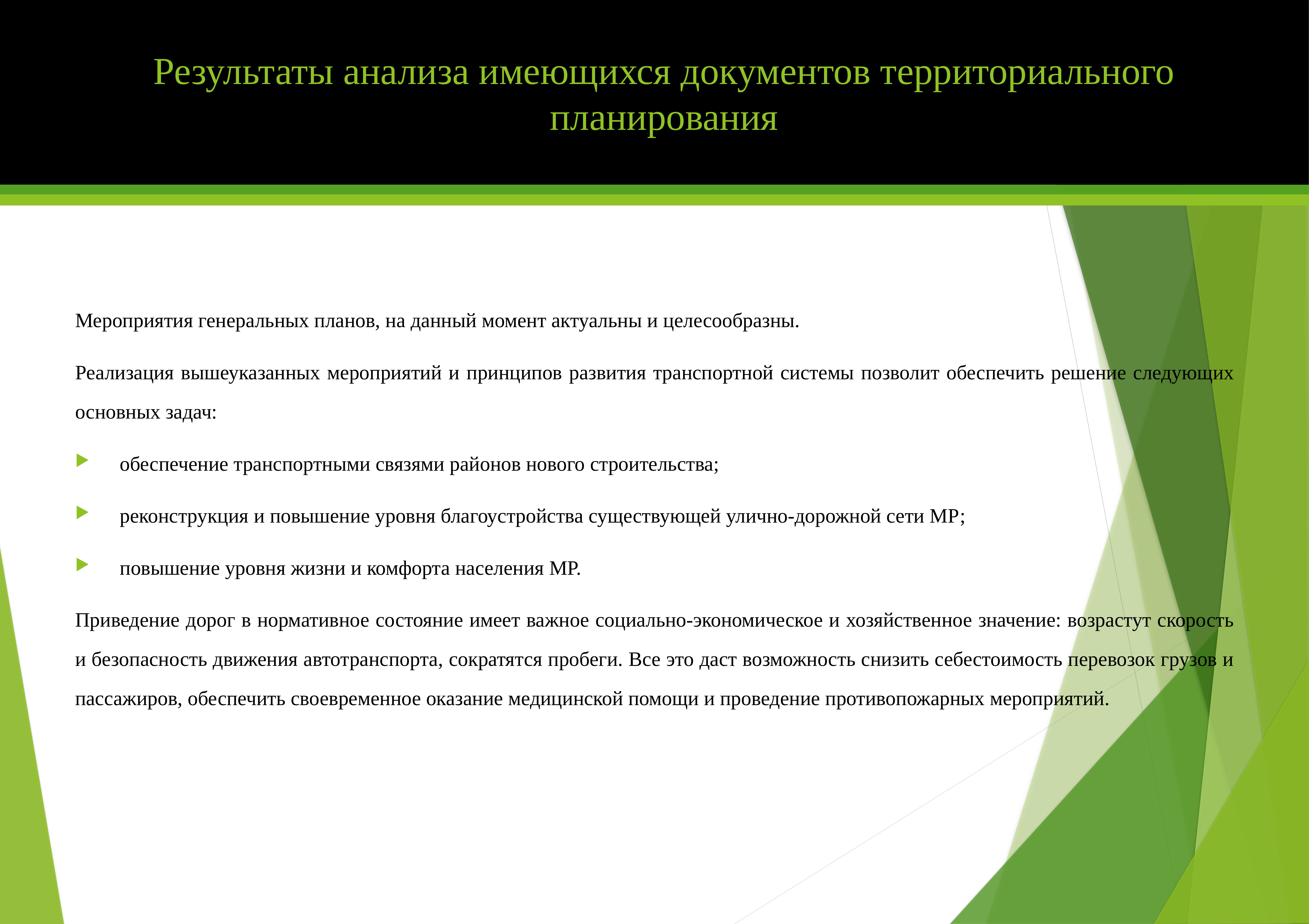

# Результаты анализа имеющихся документов территориального планирования
Мероприятия генеральных планов, на данный момент актуальны и целесообразны.
Реализация вышеуказанных мероприятий и принципов развития транспортной системы позволит обеспечить решение следующих основных задач:
обеспечение транспортными связями районов нового строительства;
реконструкция и повышение уровня благоустройства существующей улично-дорожной сети МР;
повышение уровня жизни и комфорта населения МР.
Приведение дорог в нормативное состояние имеет важное социально-экономическое и хозяйственное значение: возрастут скорость и безопасность движения автотранспорта, сократятся пробеги. Все это даст возможность снизить себестоимость перевозок грузов и пассажиров, обеспечить своевременное оказание медицинской помощи и проведение противопожарных мероприятий.